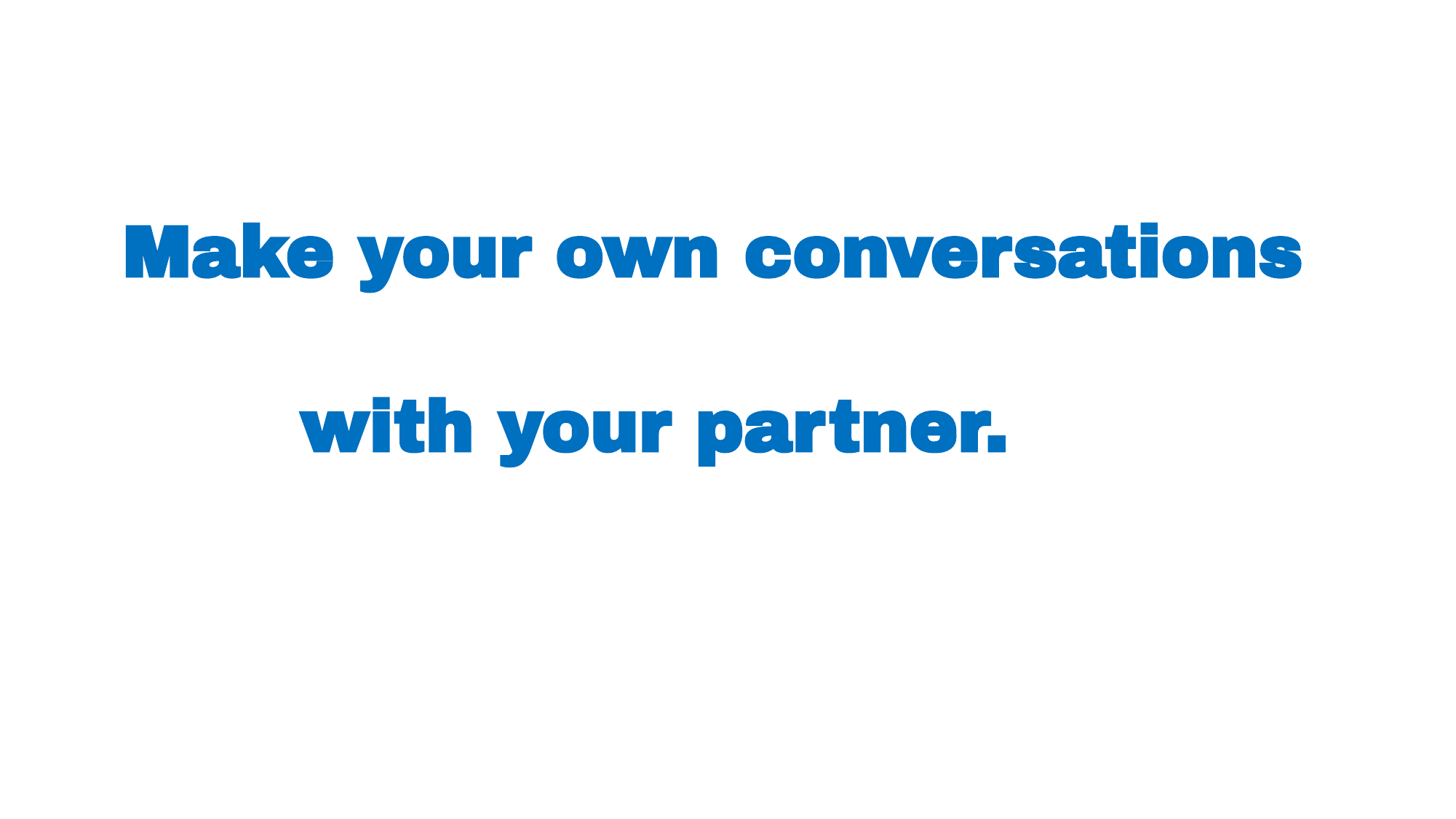

Make your own conversations

            with your partner.